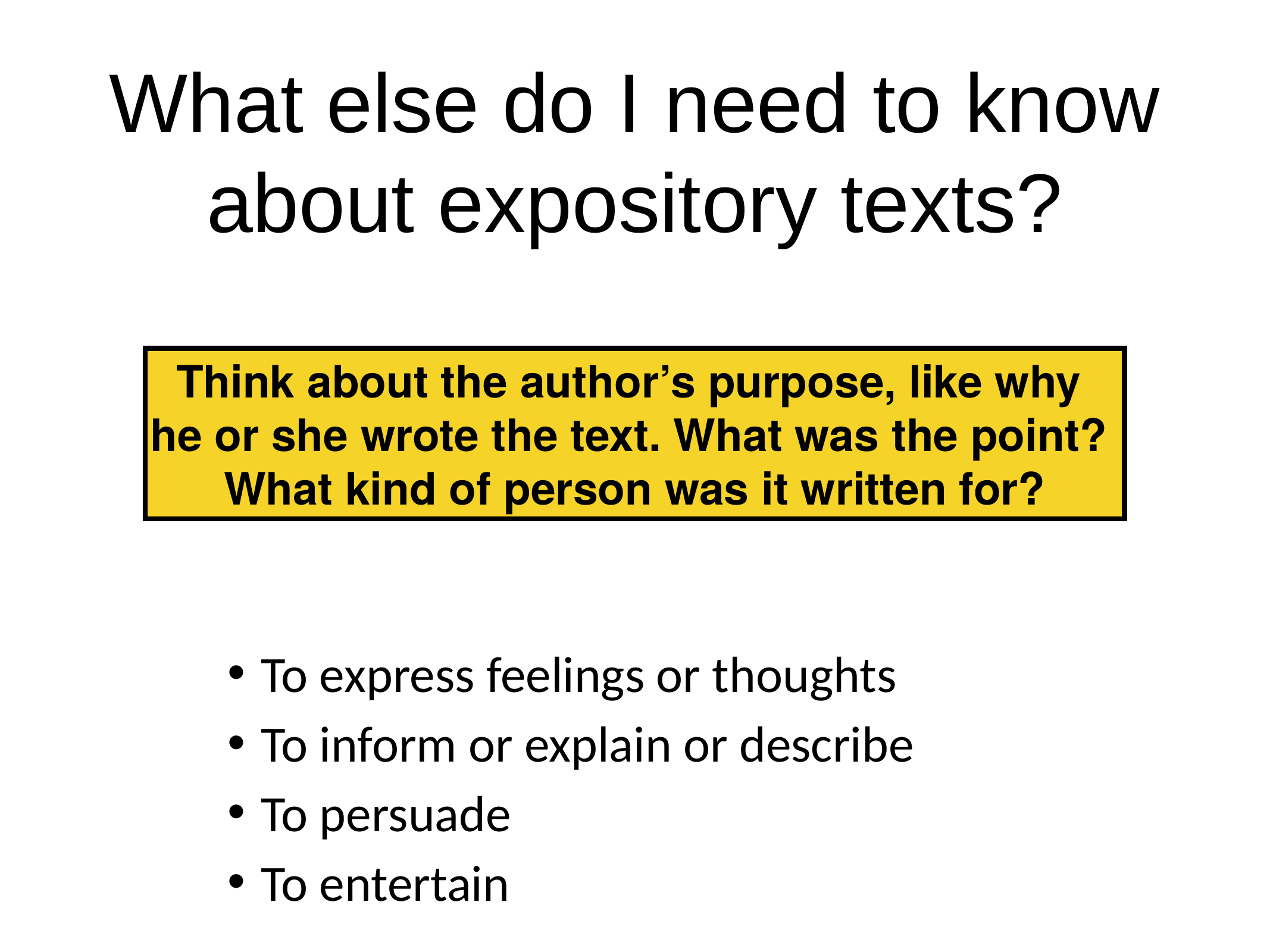

# What else do I need to know about expository texts?
Think about the author’s purpose, like why
he or she wrote the text. What was the point?
What kind of person was it written for?
To express feelings or thoughts
To inform or explain or describe
To persuade
To entertain